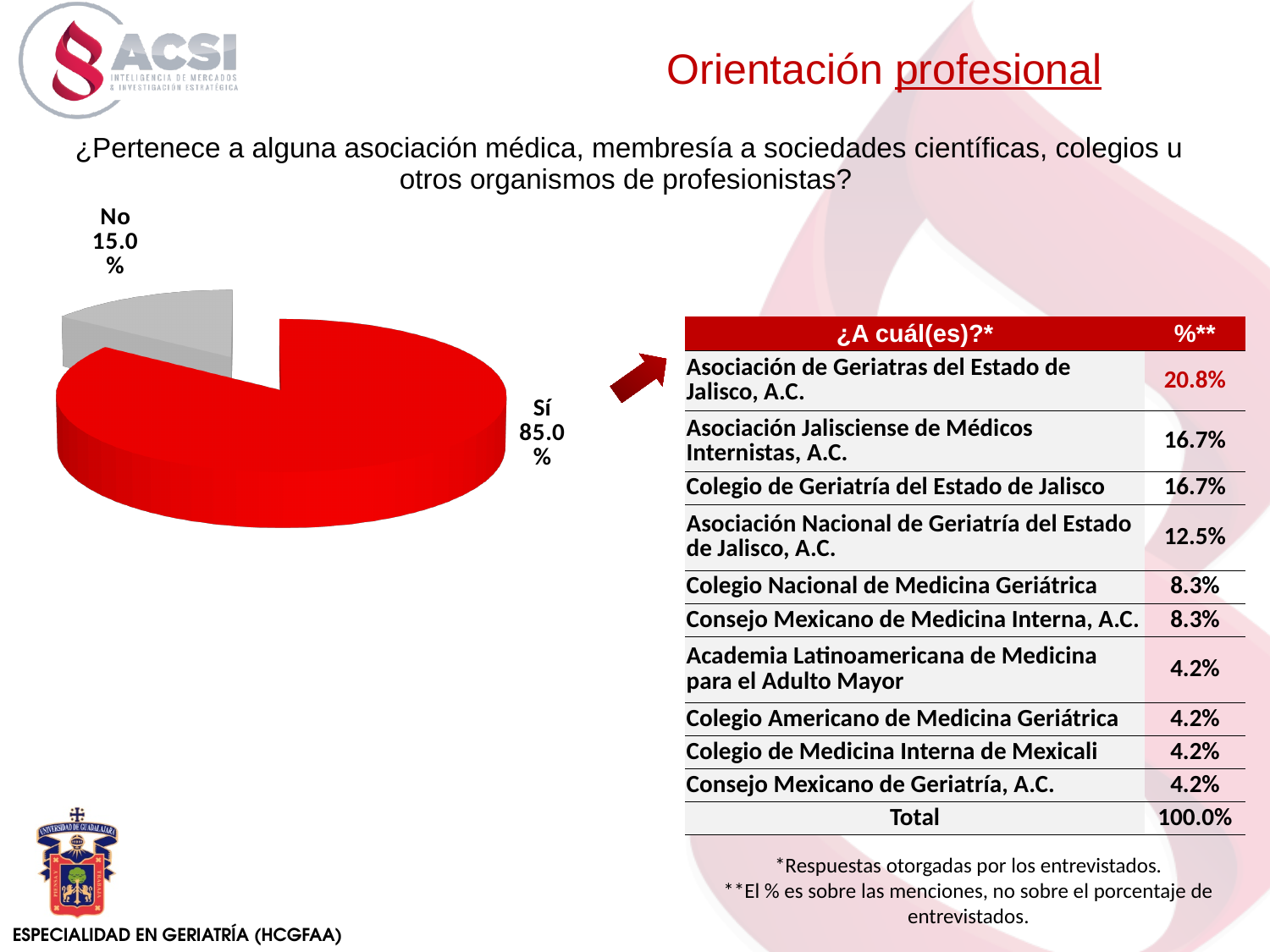

Orientación profesional
¿Pertenece a alguna asociación médica, membresía a sociedades científicas, colegios u otros organismos de profesionistas?

[unsupported chart]

| ¿A cuál(es)?\* | %\*\* |
| --- | --- |
| Asociación de Geriatras del Estado de Jalisco, A.C. | 20.8% |
| Asociación Jalisciense de Médicos Internistas, A.C. | 16.7% |
| Colegio de Geriatría del Estado de Jalisco | 16.7% |
| Asociación Nacional de Geriatría del Estado de Jalisco, A.C. | 12.5% |
| Colegio Nacional de Medicina Geriátrica | 8.3% |
| Consejo Mexicano de Medicina Interna, A.C. | 8.3% |
| Academia Latinoamericana de Medicina para el Adulto Mayor | 4.2% |
| Colegio Americano de Medicina Geriátrica | 4.2% |
| Colegio de Medicina Interna de Mexicali | 4.2% |
| Consejo Mexicano de Geriatría, A.C. | 4.2% |
| Total | 100.0% |

*Respuestas otorgadas por los entrevistados.
**El % es sobre las menciones, no sobre el porcentaje de entrevistados.